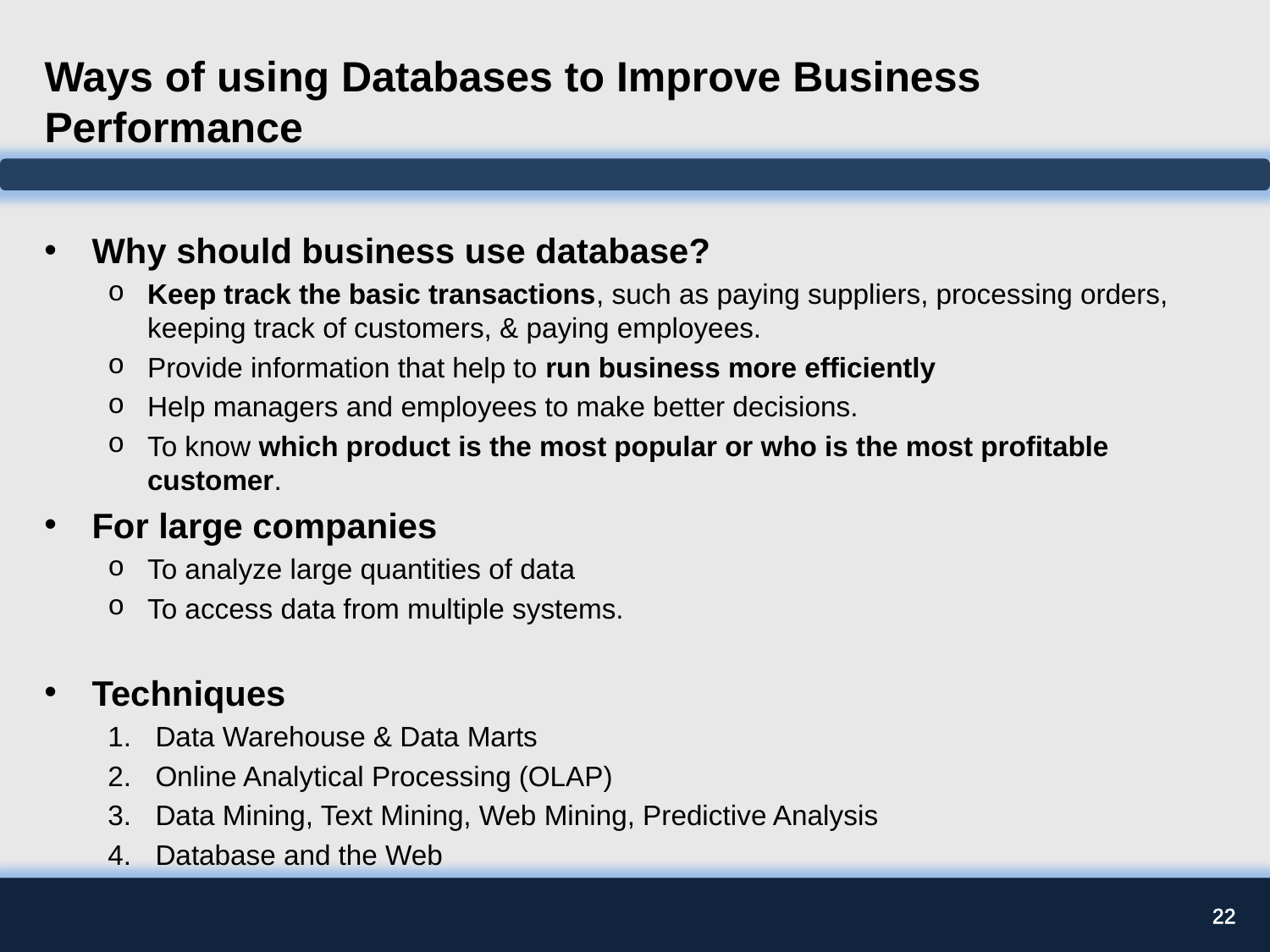

# Ways of using Databases to Improve Business Performance
Why should business use database?
Keep track the basic transactions, such as paying suppliers, processing orders, keeping track of customers, & paying employees.
Provide information that help to run business more efficiently
Help managers and employees to make better decisions.
To know which product is the most popular or who is the most profitable customer.
For large companies
To analyze large quantities of data
To access data from multiple systems.

Techniques
Data Warehouse & Data Marts
Online Analytical Processing (OLAP)
Data Mining, Text Mining, Web Mining, Predictive Analysis
Database and the Web
22